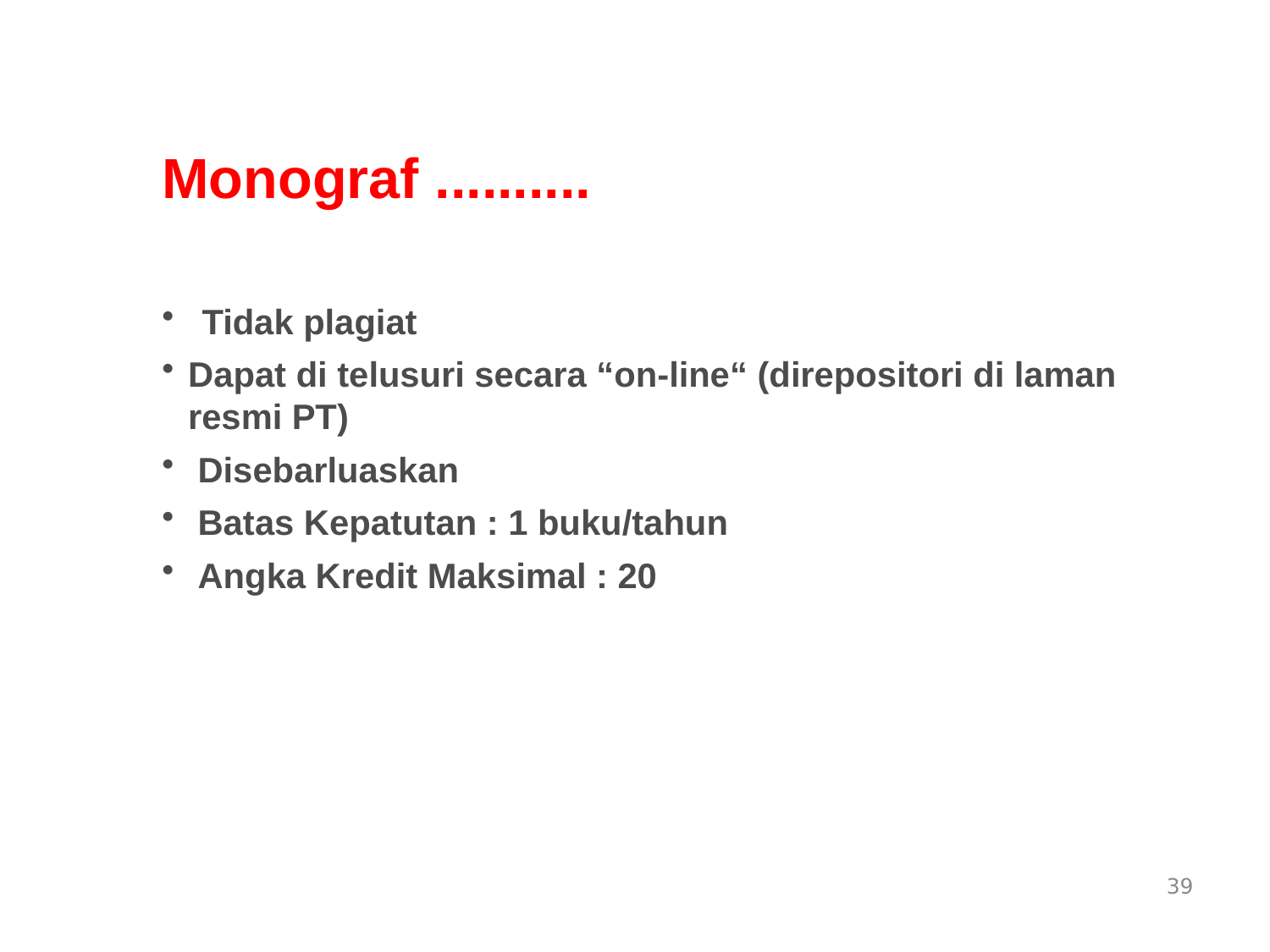

Monograf ..........

 Tidak plagiat
Dapat di telusuri secara “on-line“ (direpositori di laman resmi PT)
 Disebarluaskan
 Batas Kepatutan : 1 buku/tahun
 Angka Kredit Maksimal : 20
39